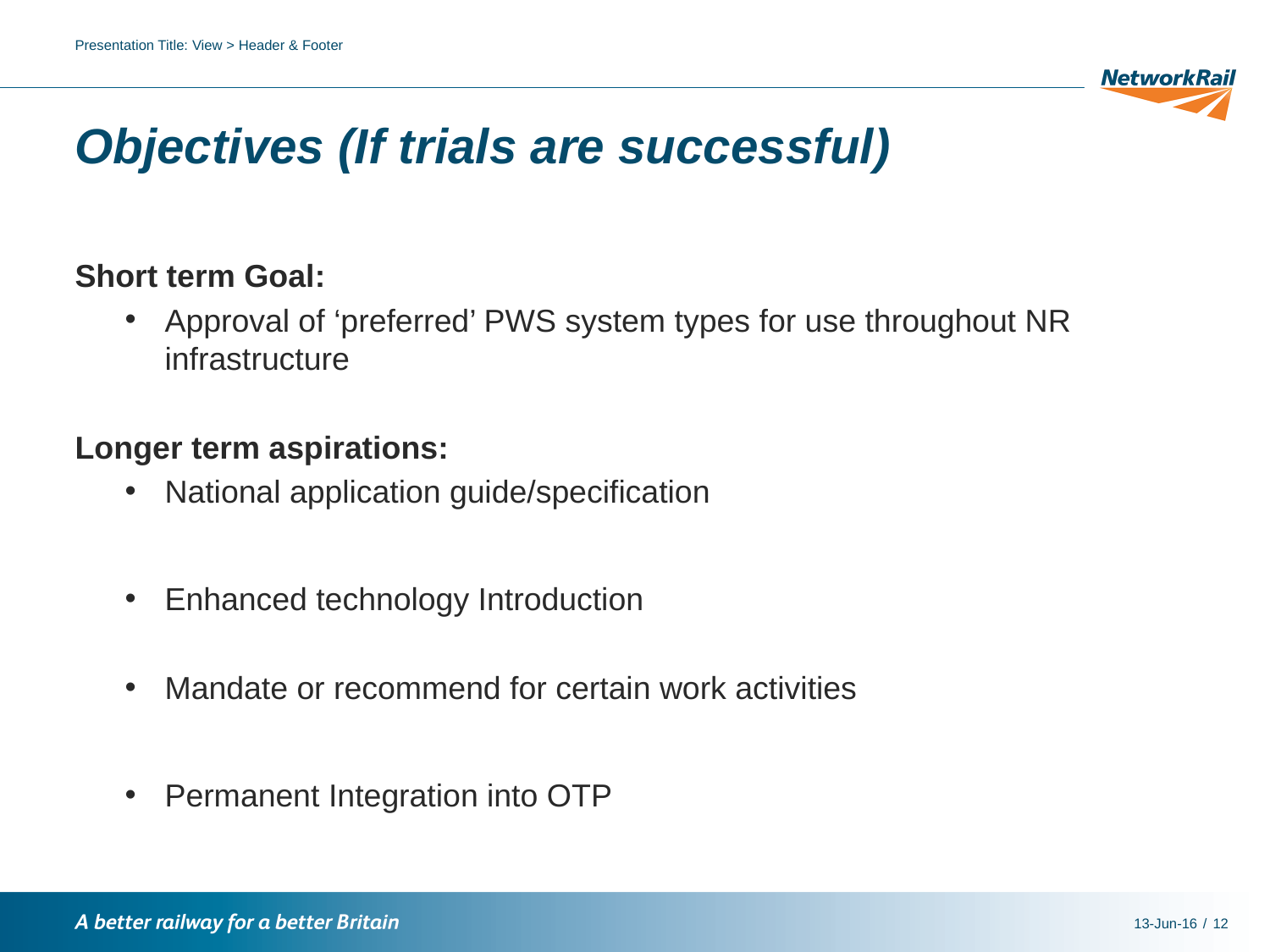

Presentation Title: View > Header & Footer
# Objectives (If trials are successful)
Short term Goal:
Approval of ‘preferred’ PWS system types for use throughout NR infrastructure

Longer term aspirations:
National application guide/specification

Enhanced technology Introduction

Mandate or recommend for certain work activities

Permanent Integration into OTP

13-Jun-16
12